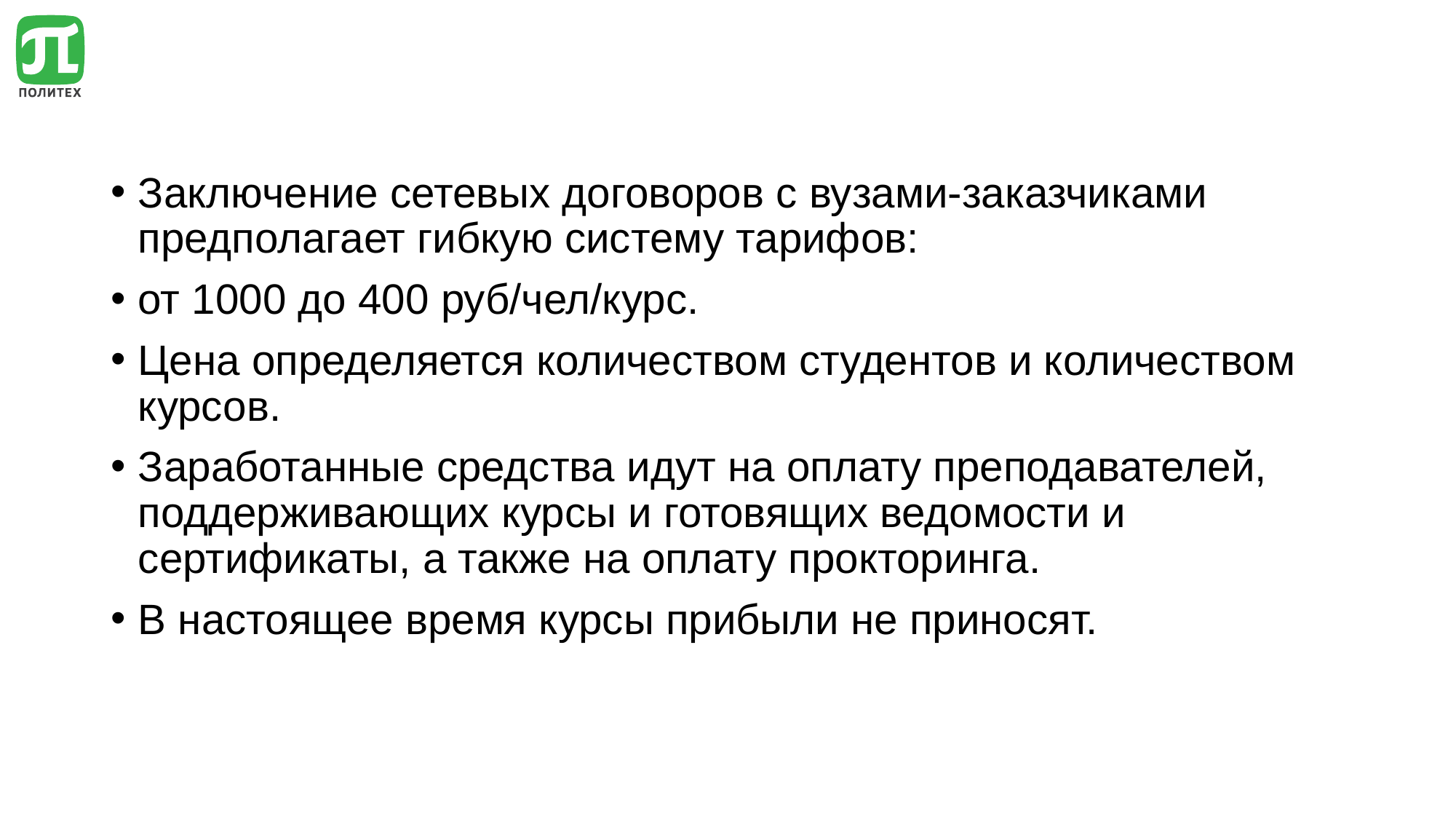

#
Заключение сетевых договоров с вузами-заказчиками предполагает гибкую систему тарифов:
от 1000 до 400 руб/чел/курс.
Цена определяется количеством студентов и количеством курсов.
Заработанные средства идут на оплату преподавателей, поддерживающих курсы и готовящих ведомости и сертификаты, а также на оплату прокторинга.
В настоящее время курсы прибыли не приносят.